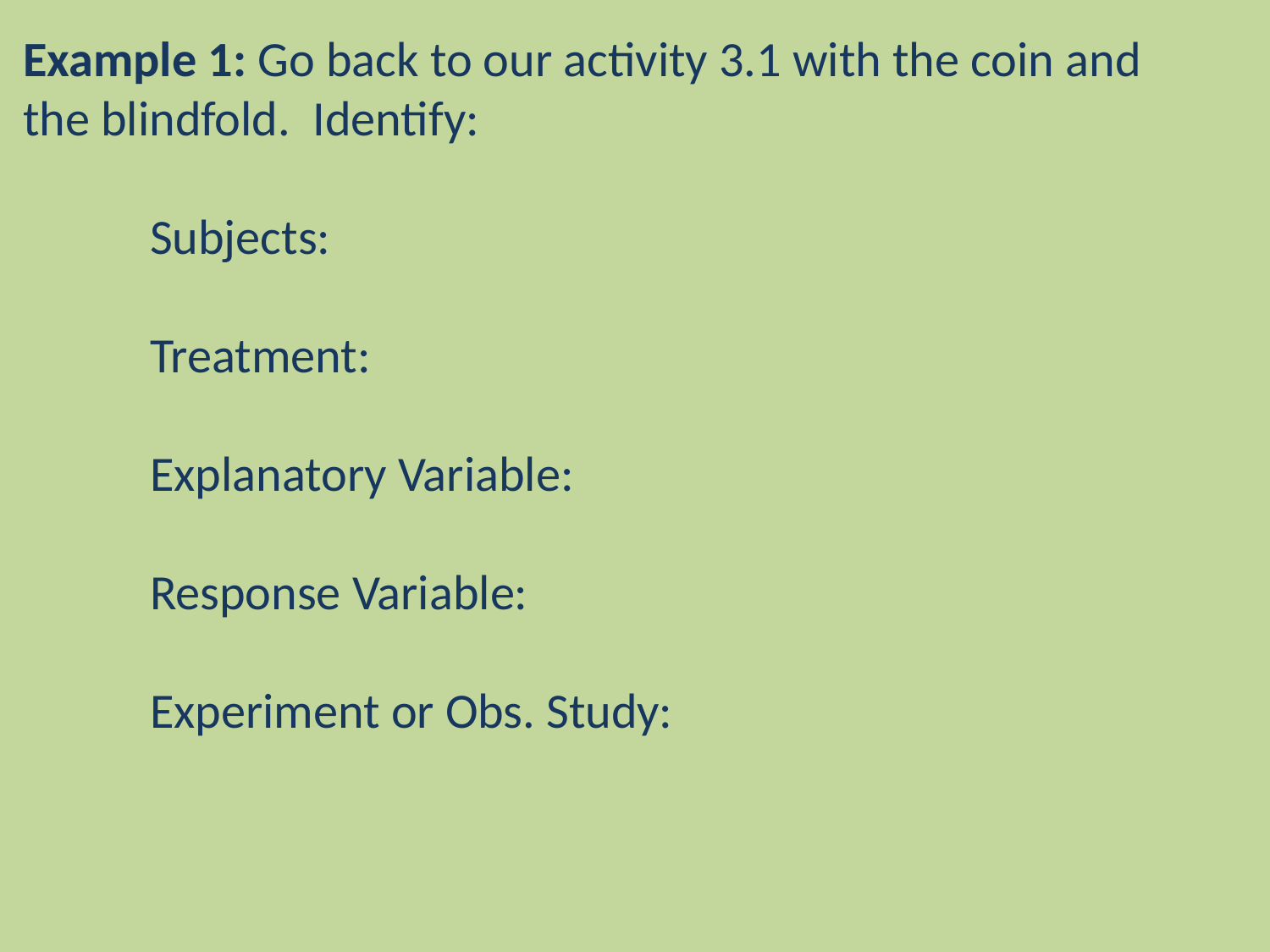

Example 1: Go back to our activity 3.1 with the coin and the blindfold.  Identify:

	Subjects:

	Treatment:

	Explanatory Variable:

	Response Variable:

	Experiment or Obs. Study: